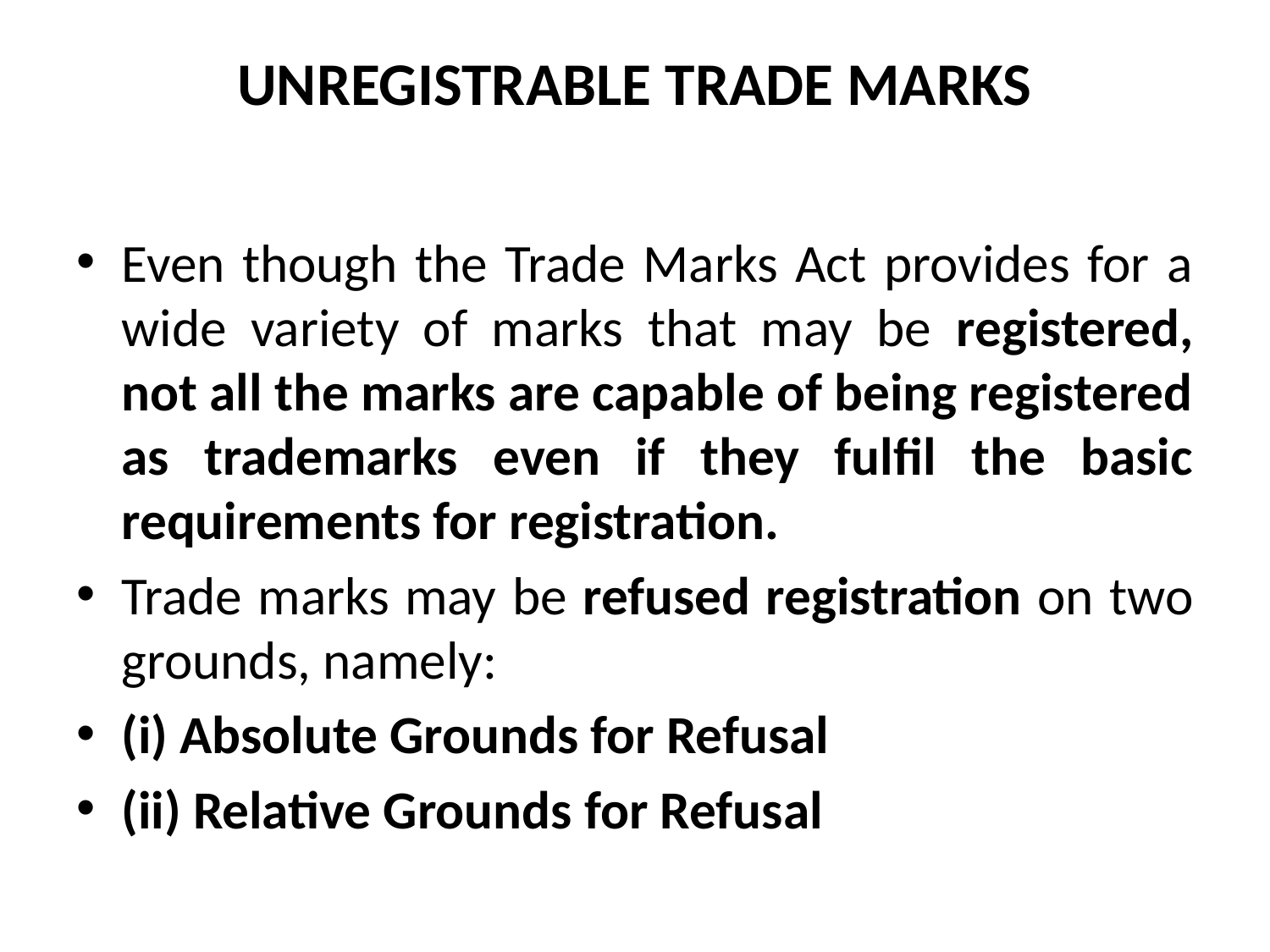

# UNREGISTRABLE TRADE MARKS
Even though the Trade Marks Act provides for a wide variety of marks that may be registered, not all the marks are capable of being registered as trademarks even if they fulfil the basic requirements for registration.
Trade marks may be refused registration on two grounds, namely:
(i) Absolute Grounds for Refusal
(ii) Relative Grounds for Refusal